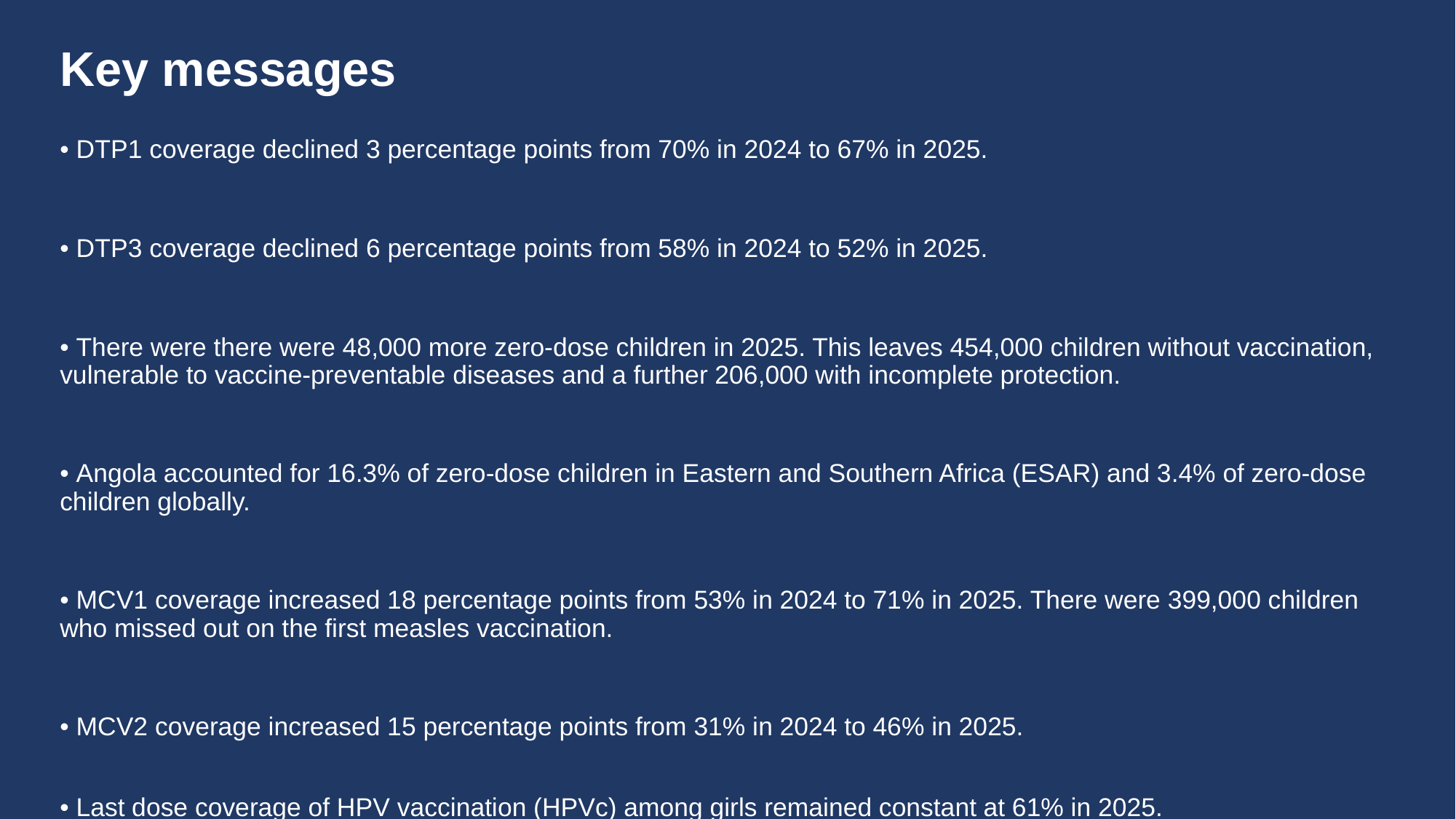

# Key messages
• DTP1 coverage declined 3 percentage points from 70% in 2024 to 67% in 2025.

• DTP3 coverage declined 6 percentage points from 58% in 2024 to 52% in 2025.

• There were there were 48,000 more zero-dose children in 2025. This leaves 454,000 children without vaccination, vulnerable to vaccine-preventable diseases and a further 206,000 with incomplete protection.

• Angola accounted for 16.3% of zero-dose children in Eastern and Southern Africa (ESAR) and 3.4% of zero-dose children globally.

• MCV1 coverage increased 18 percentage points from 53% in 2024 to 71% in 2025. There were 399,000 children who missed out on the first measles vaccination.

• MCV2 coverage increased 15 percentage points from 31% in 2024 to 46% in 2025.

• Last dose coverage of HPV vaccination (HPVc) among girls remained constant at 61% in 2025.